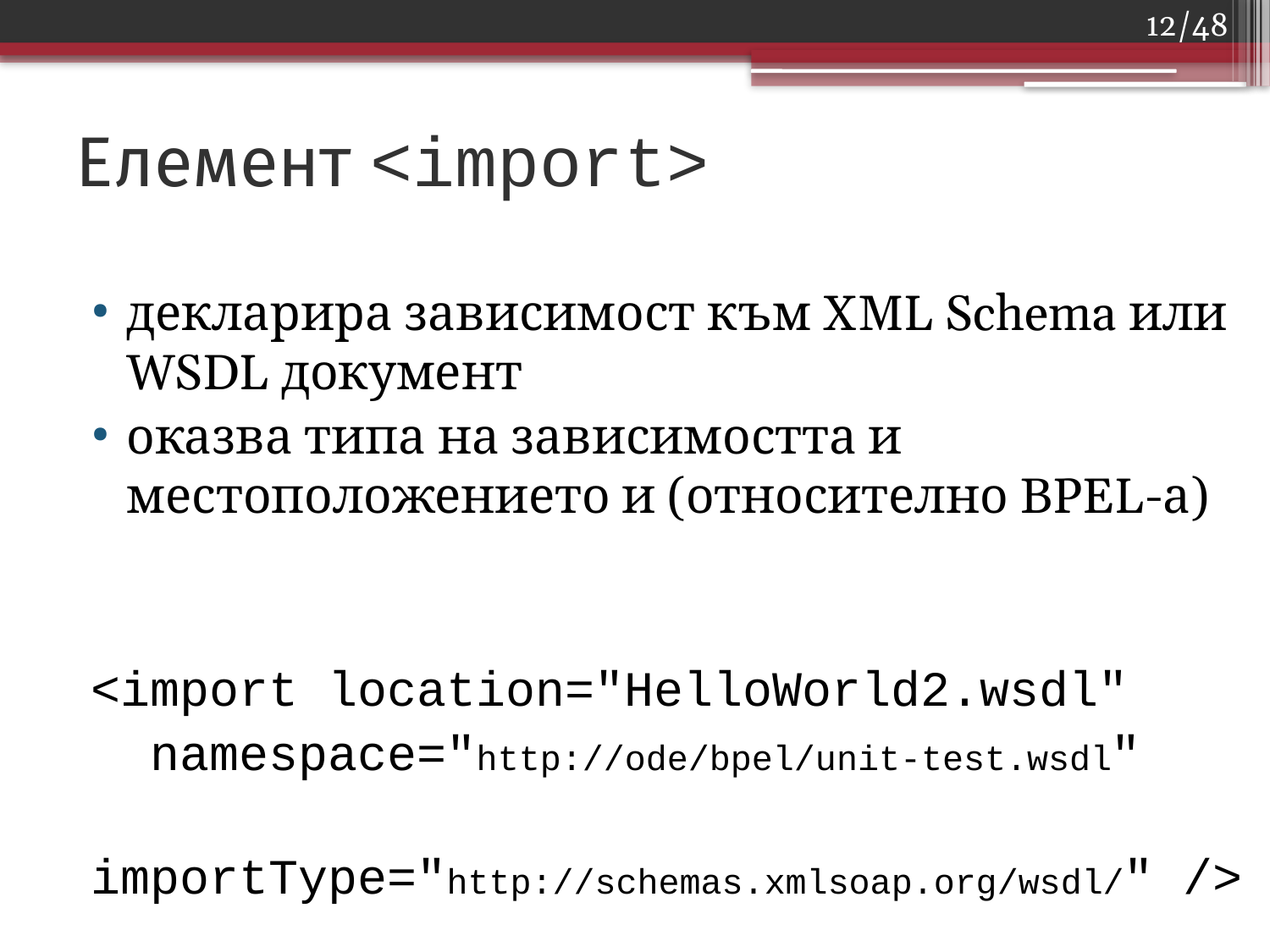

12/48
# Елемент <import>
декларира зависимост към XML Schema или WSDL документ
оказва типа на зависимостта и местоположението и (относително BPEL-а)

<import location="HelloWorld2.wsdl"
  namespace="http://ode/bpel/unit-test.wsdl"
  importType="http://schemas.xmlsoap.org/wsdl/" />